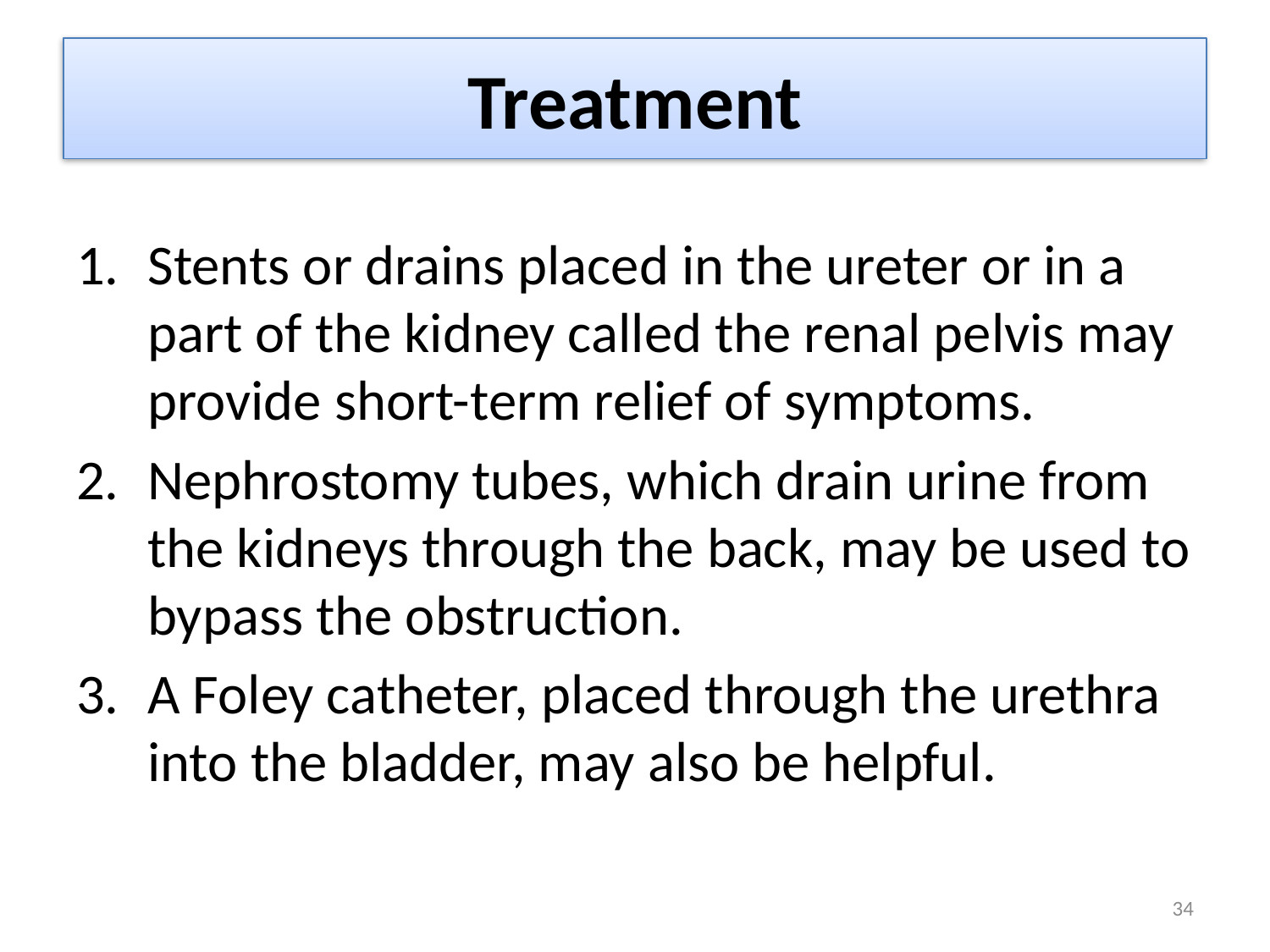

# Treatment
Stents or drains placed in the ureter or in a part of the kidney called the renal pelvis may provide short-term relief of symptoms.
Nephrostomy tubes, which drain urine from the kidneys through the back, may be used to bypass the obstruction.
A Foley catheter, placed through the urethra into the bladder, may also be helpful.

34